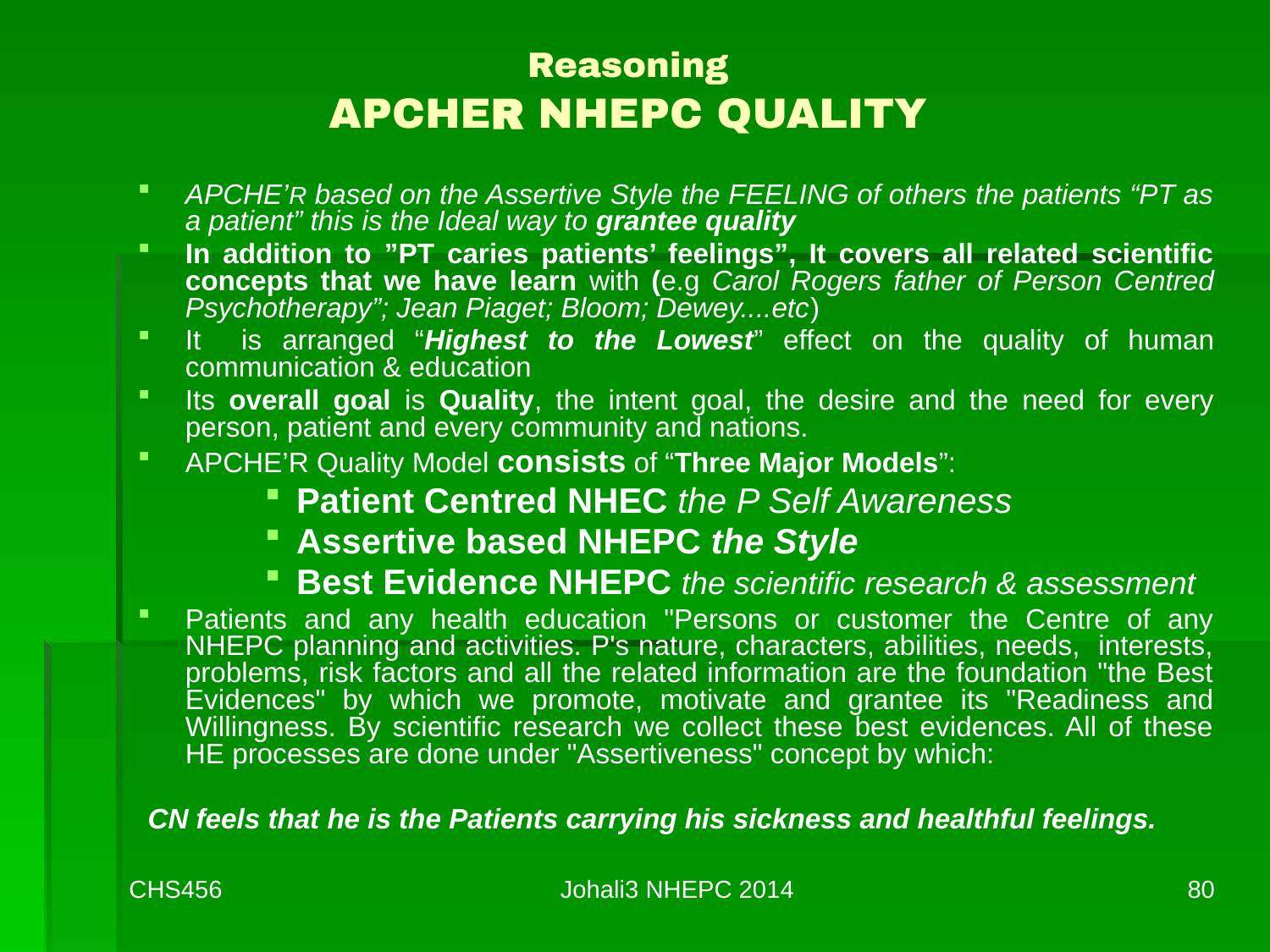

# Reasoning APCHER NHEPC QUALITY
APCHE’R based on the Assertive Style the FEELING of others the patients “PT as a patient” this is the Ideal way to grantee quality
In addition to ”PT caries patients’ feelings”, It covers all related scientific concepts that we have learn with (e.g Carol Rogers father of Person Centred Psychotherapy”; Jean Piaget; Bloom; Dewey....etc)
It  is arranged “Highest to the Lowest” effect on the quality of human communication & education
Its overall goal is Quality, the intent goal, the desire and the need for every person, patient and every community and nations.
APCHE’R Quality Model consists of “Three Major Models”:
Patient Centred NHEC the P Self Awareness
Assertive based NHEPC the Style
Best Evidence NHEPC the scientific research & assessment
Patients and any health education "Persons or customer the Centre of any NHEPC planning and activities. P's nature, characters, abilities, needs,  interests, problems, risk factors and all the related information are the foundation "the Best Evidences" by which we promote, motivate and grantee its "Readiness and Willingness. By scientific research we collect these best evidences. All of these HE processes are done under "Assertiveness" concept by which:

 CN feels that he is the Patients carrying his sickness and healthful feelings.
CHS456
Johali3 NHEPC 2014
80